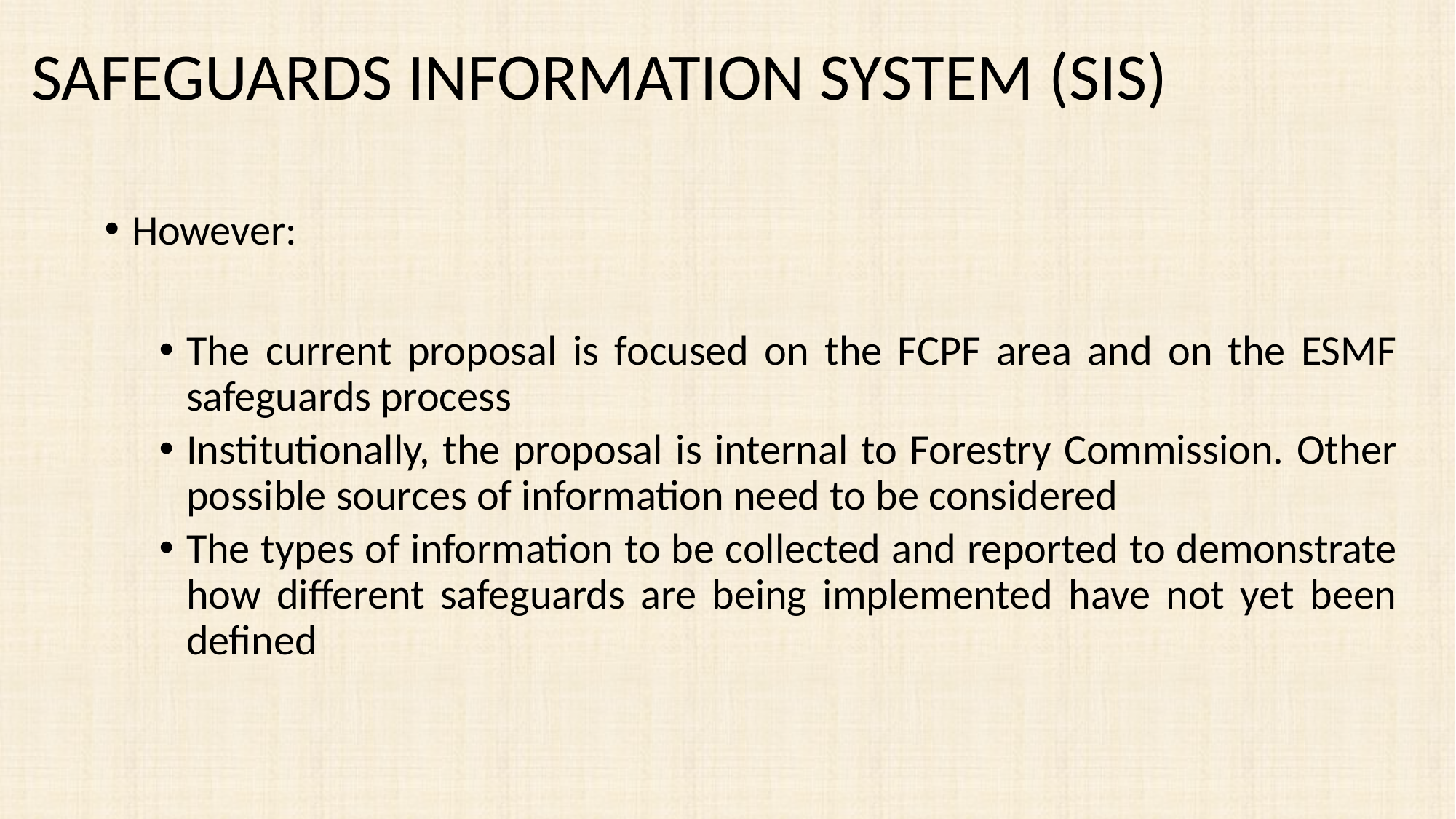

# SAFEGUARDS INFORMATION SYSTEM (SIS)

However:

The current proposal is focused on the FCPF area and on the ESMF safeguards process
Institutionally, the proposal is internal to Forestry Commission. Other possible sources of information need to be considered
The types of information to be collected and reported to demonstrate how different safeguards are being implemented have not yet been defined